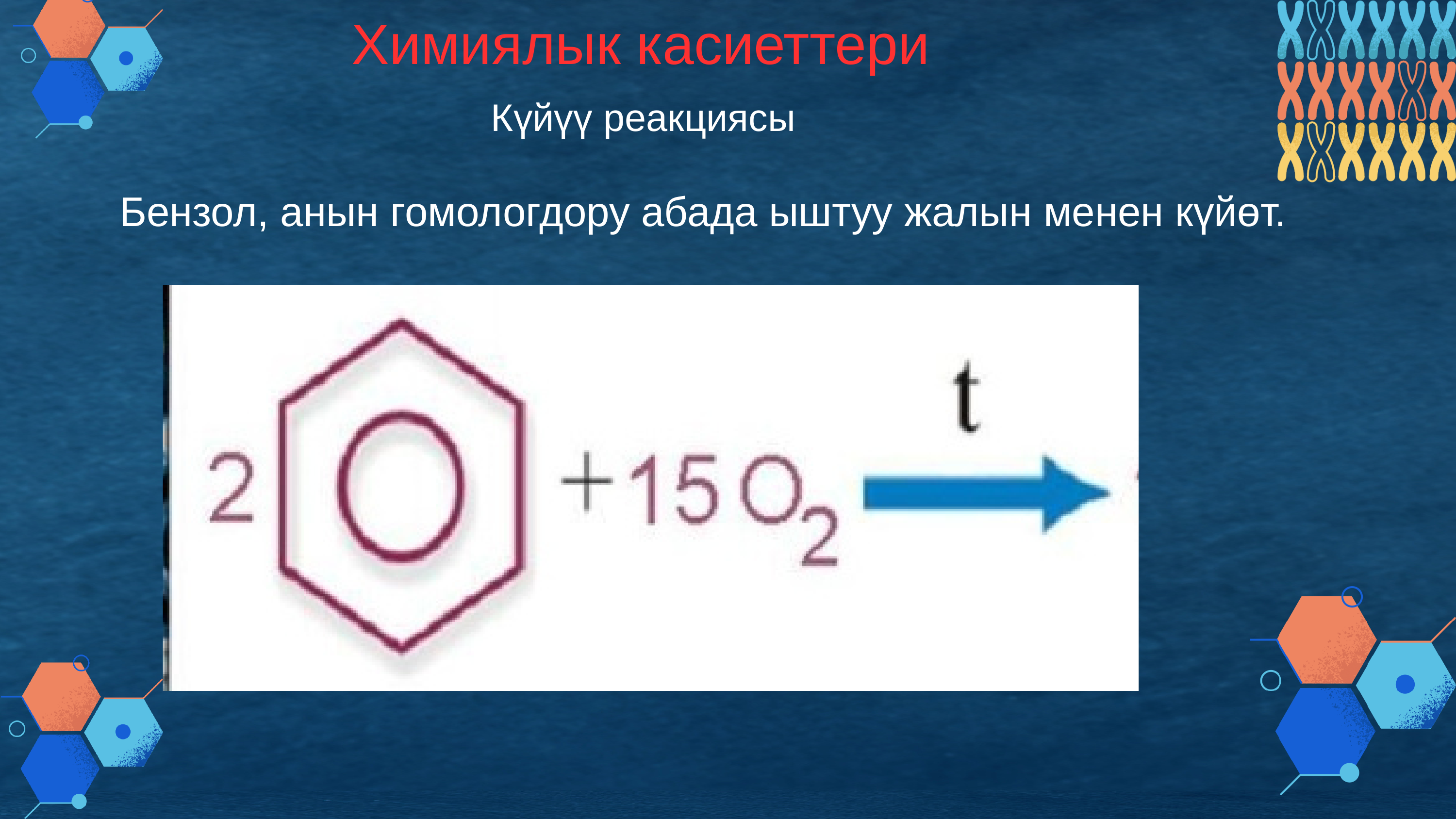

Химиялык касиеттери
Күйүү реакциясы
Бензол, анын гомологдору абада ыштуу жалын менен күйөт.